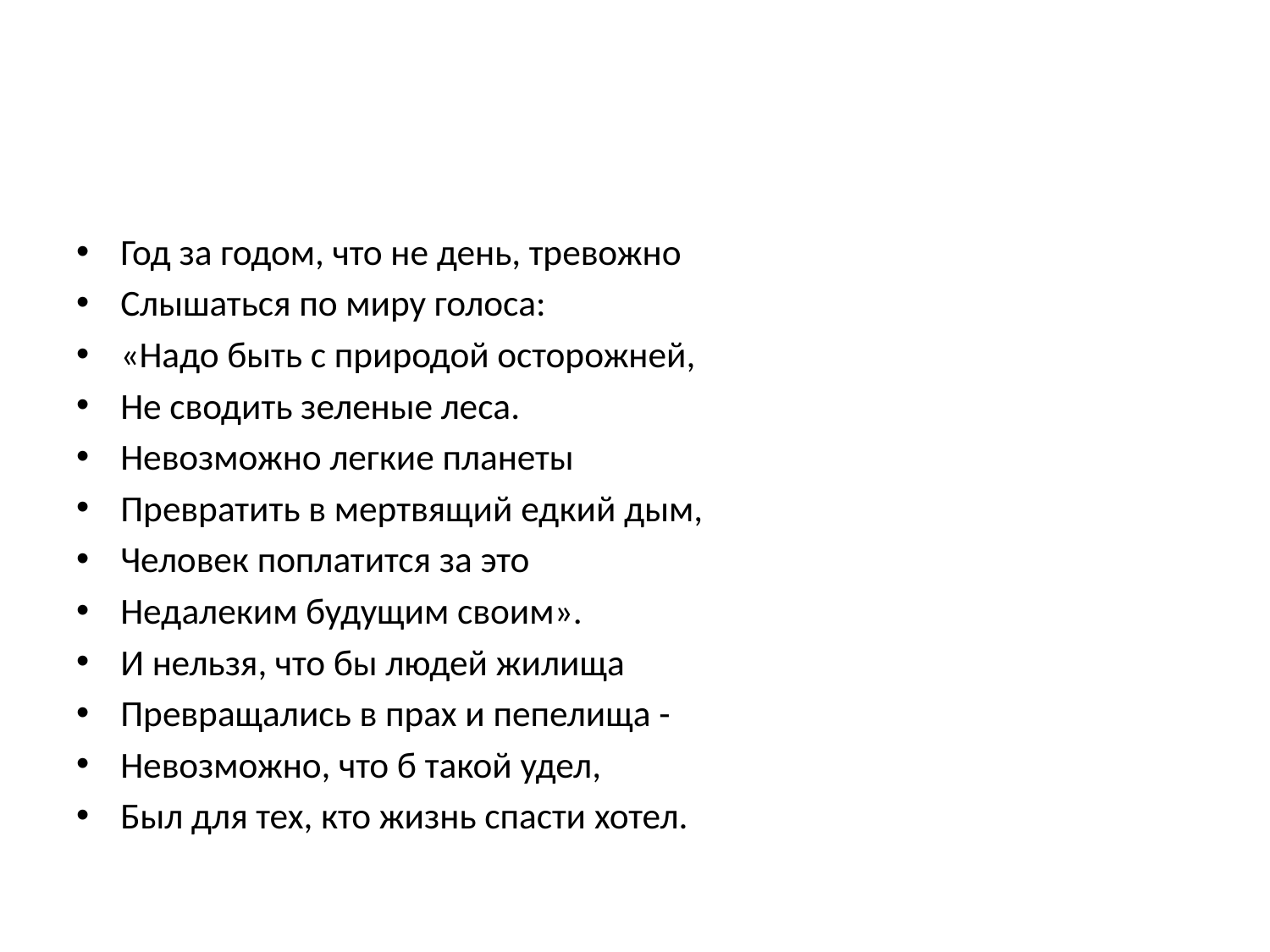

#
Год за годом, что не день, тревожно
Слышаться по миру голоса:
«Надо быть с природой осторожней,
Не сводить зеленые леса.
Невозможно легкие планеты
Превратить в мертвящий едкий дым,
Человек поплатится за это
Недалеким будущим своим».
И нельзя, что бы людей жилища
Превращались в прах и пепелища -
Невозможно, что б такой удел,
Был для тех, кто жизнь спасти хотел.